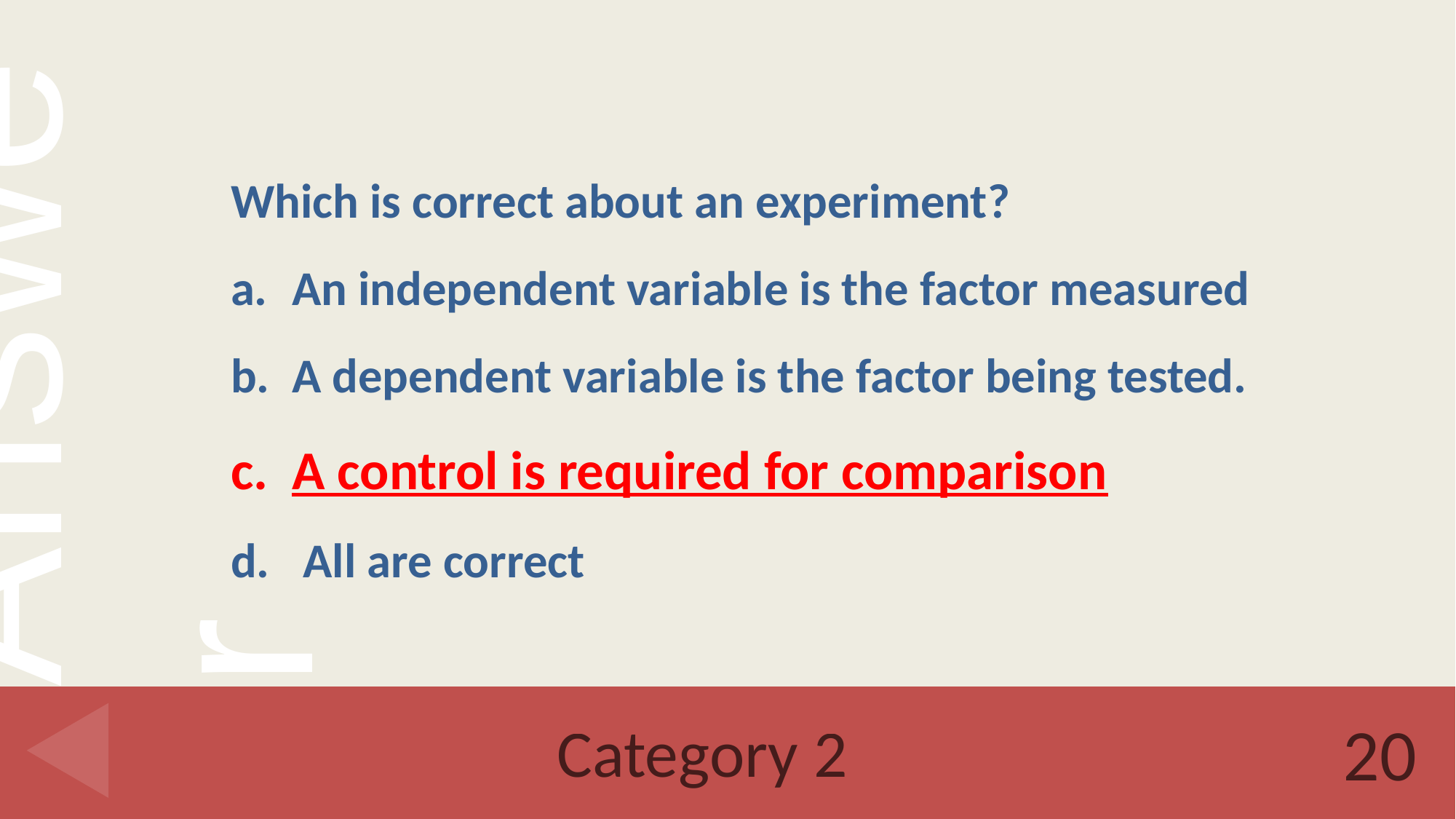

Which is correct about an experiment?
An independent variable is the factor measured
A dependent variable is the factor being tested.
A control is required for comparison
 All are correct
# Category 2
20